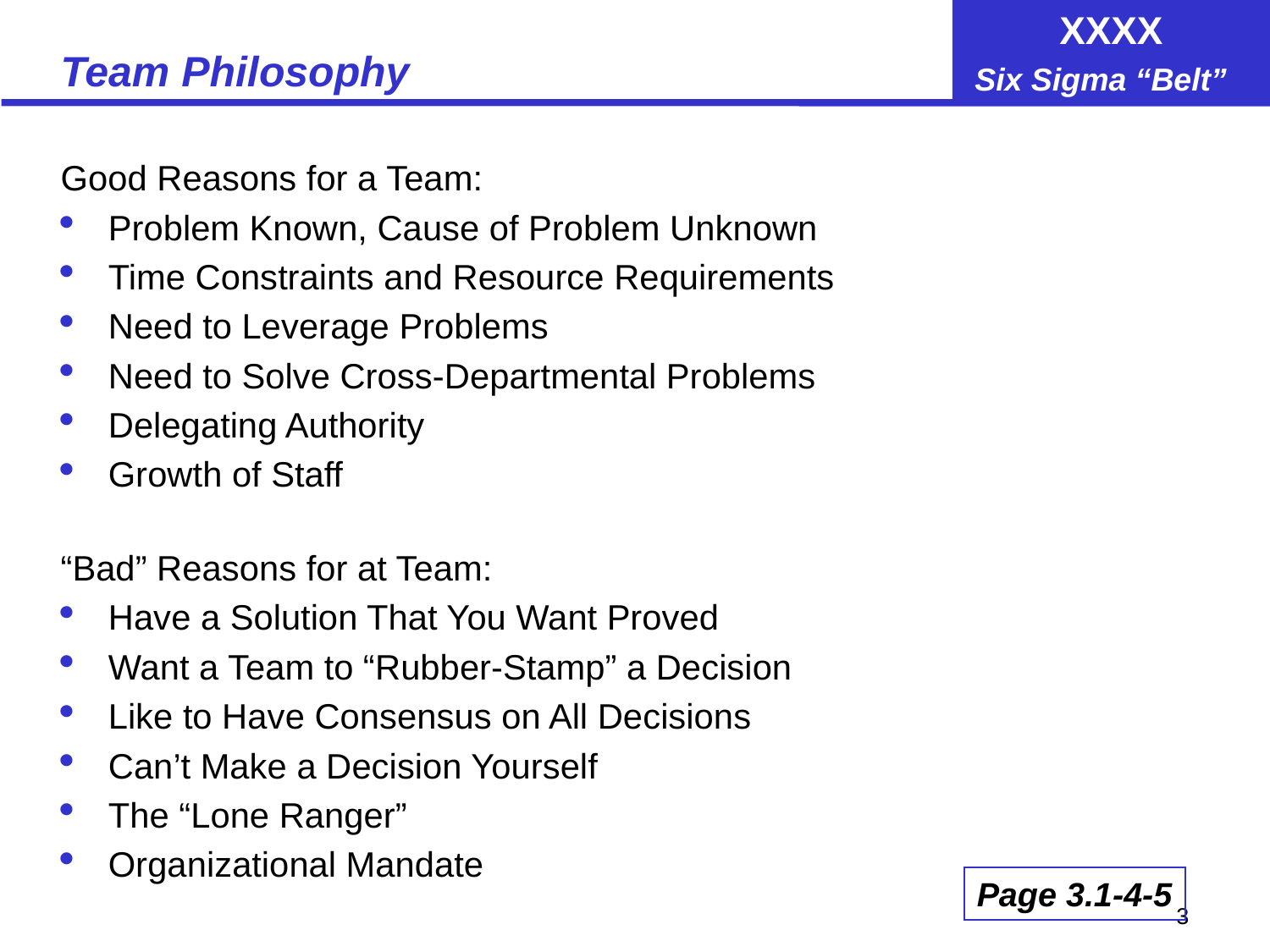

# Team Philosophy
Good Reasons for a Team:
Problem Known, Cause of Problem Unknown
Time Constraints and Resource Requirements
Need to Leverage Problems
Need to Solve Cross-Departmental Problems
Delegating Authority
Growth of Staff
“Bad” Reasons for at Team:
Have a Solution That You Want Proved
Want a Team to “Rubber-Stamp” a Decision
Like to Have Consensus on All Decisions
Can’t Make a Decision Yourself
The “Lone Ranger”
Organizational Mandate
Page 3.1-4-5